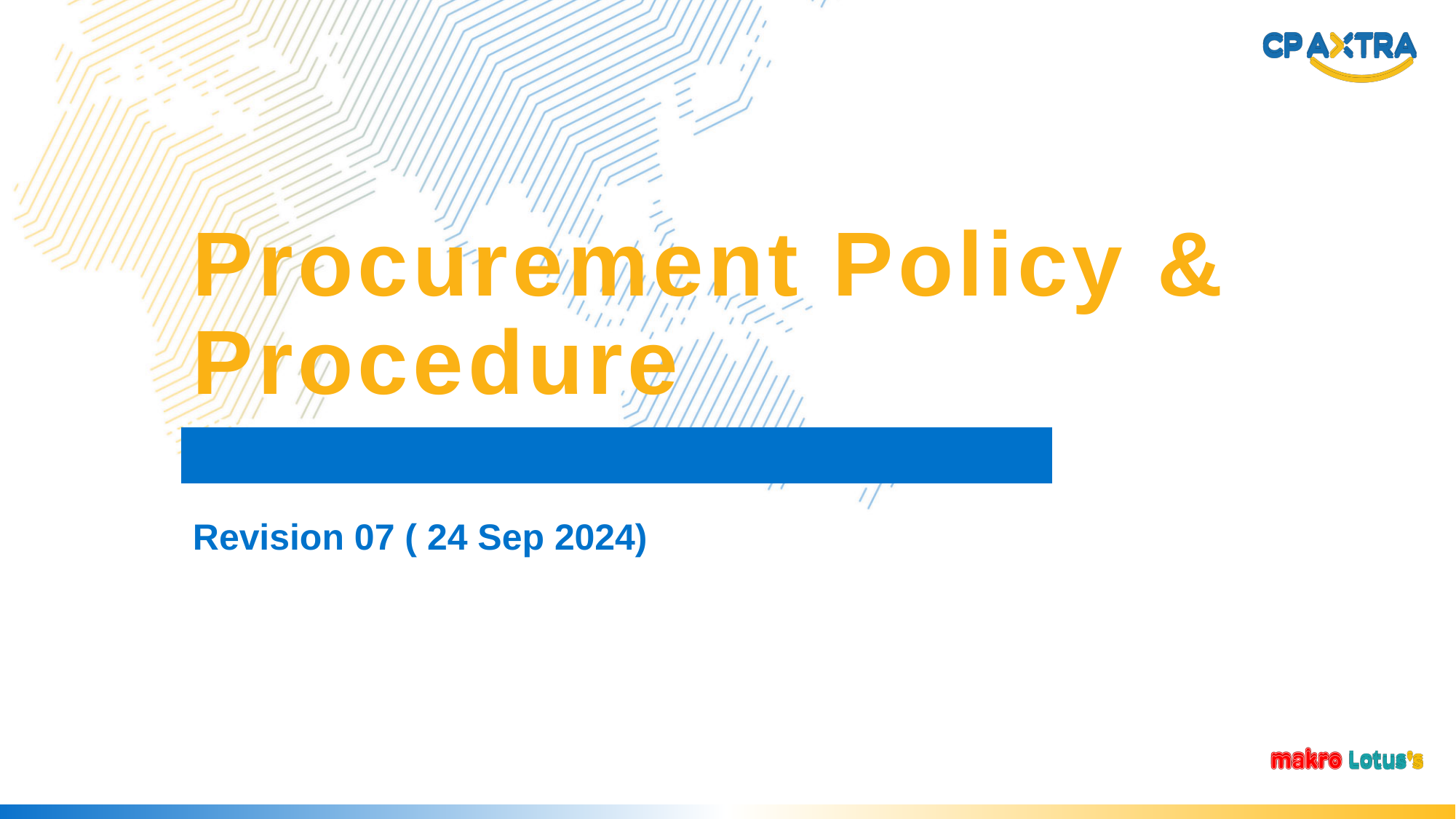

# Procurement Policy & Procedure
Revision 07 ( 24 Sep 2024)